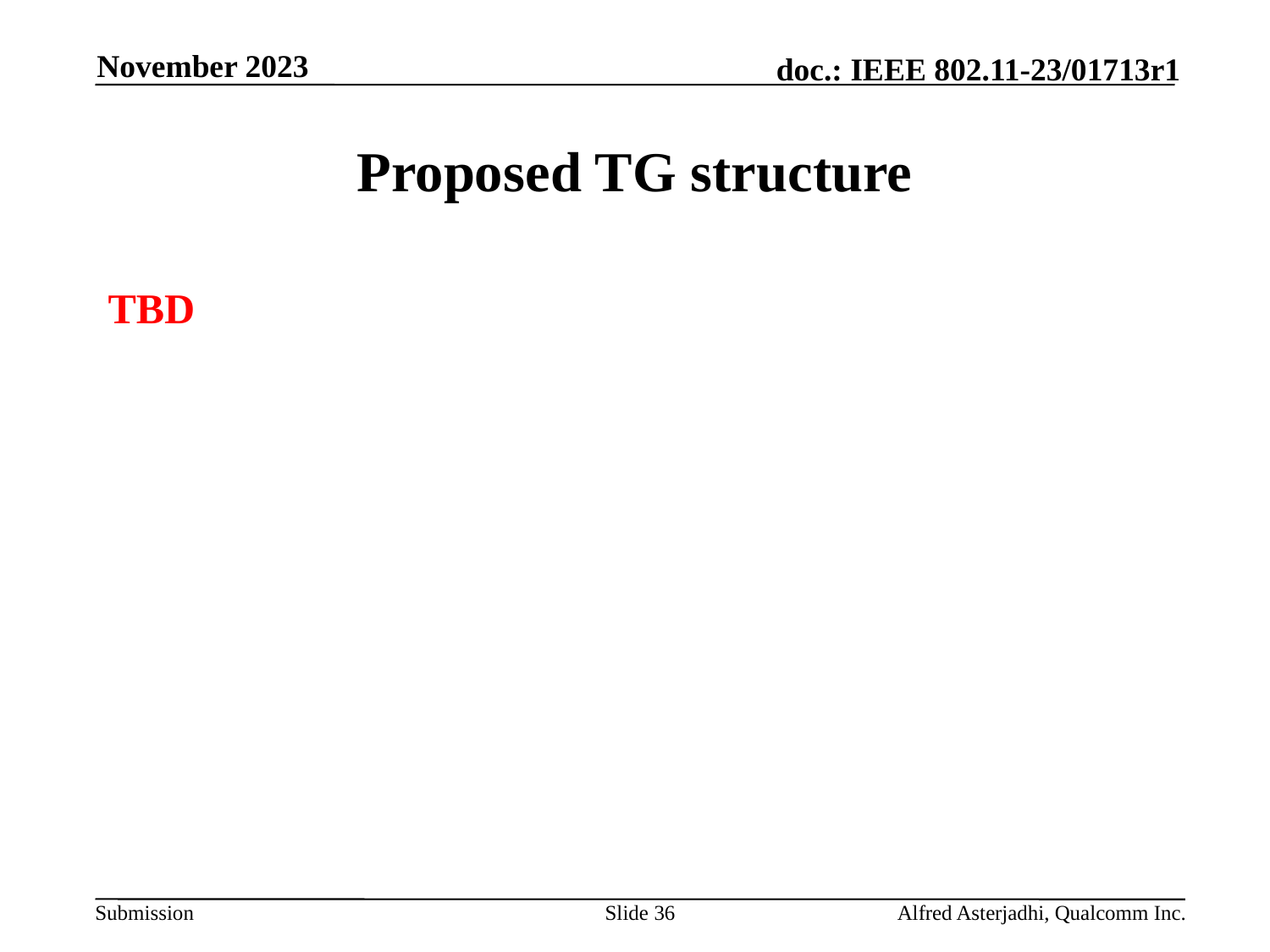

November 2023
# Proposed TG structure
TBD
Slide 36
Alfred Asterjadhi, Qualcomm Inc.